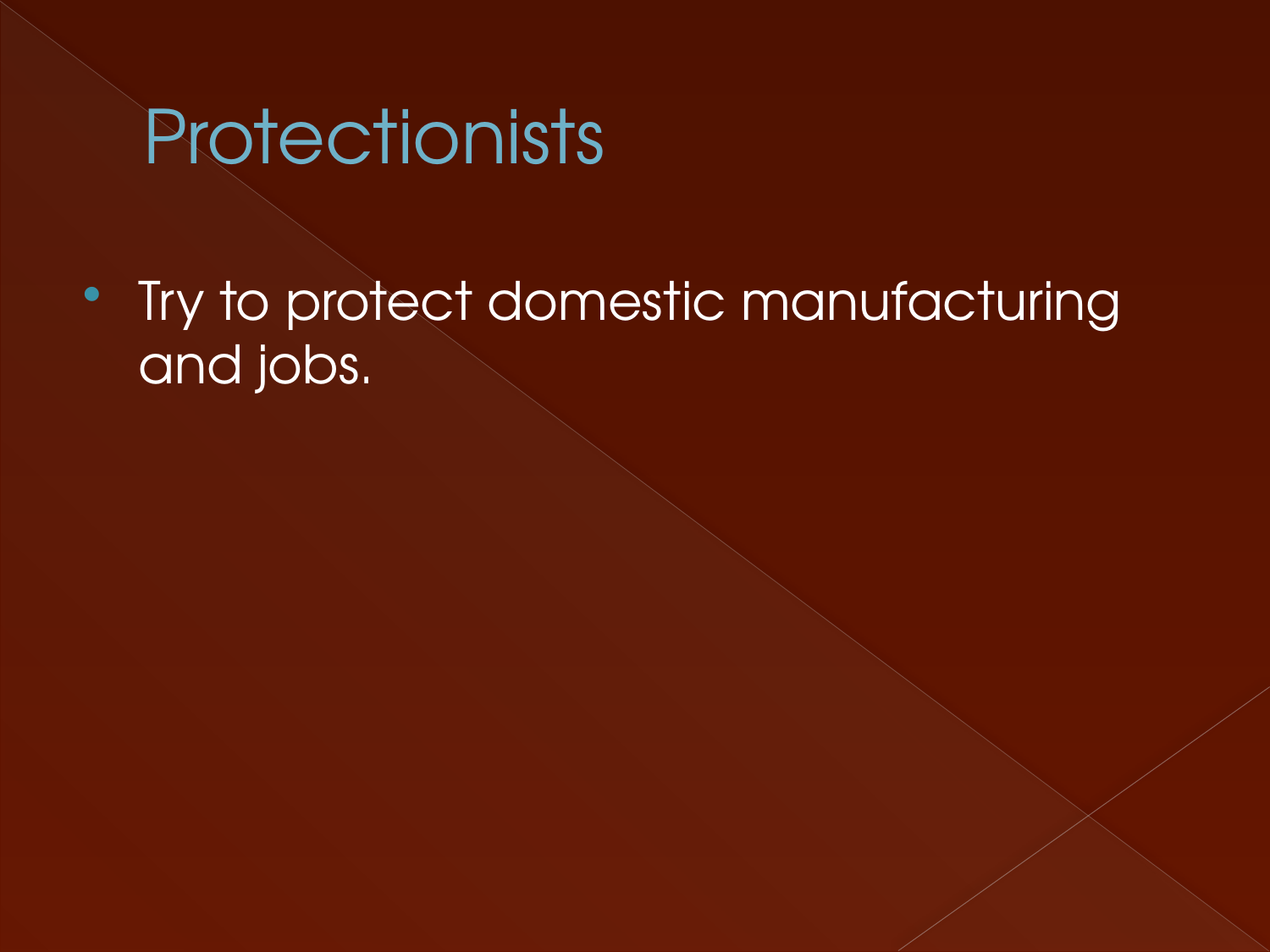

# Protectionists
Try to protect domestic manufacturing and jobs.